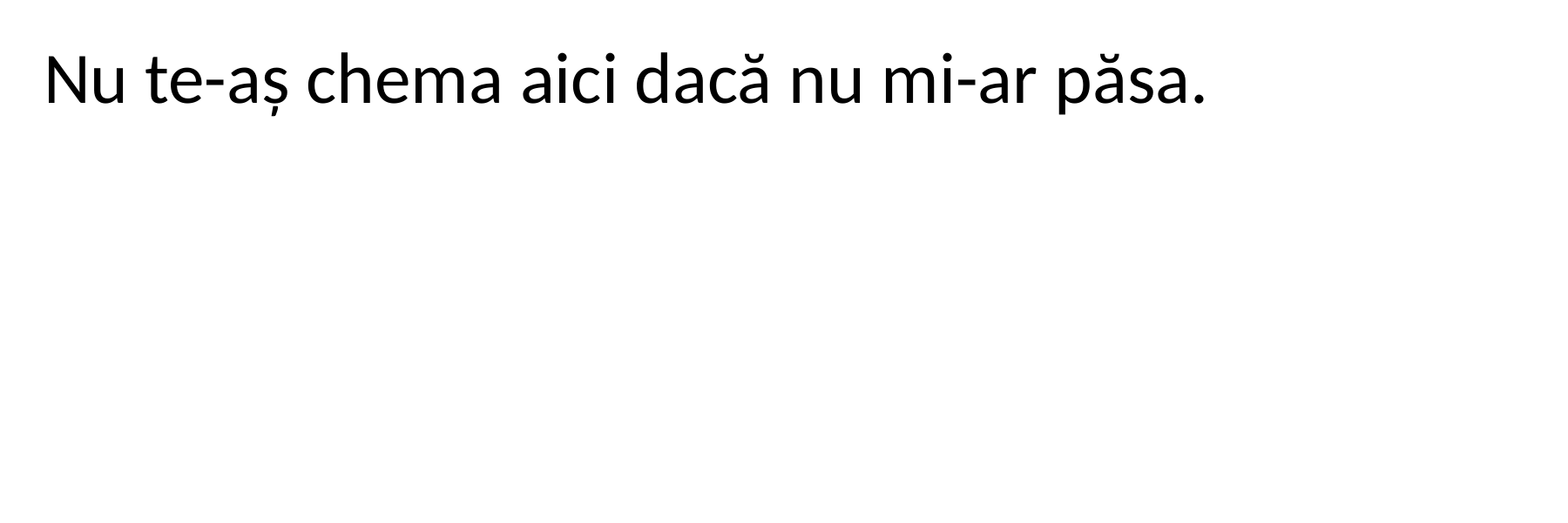

Nu te-aș chema aici dacă nu mi-ar păsa.